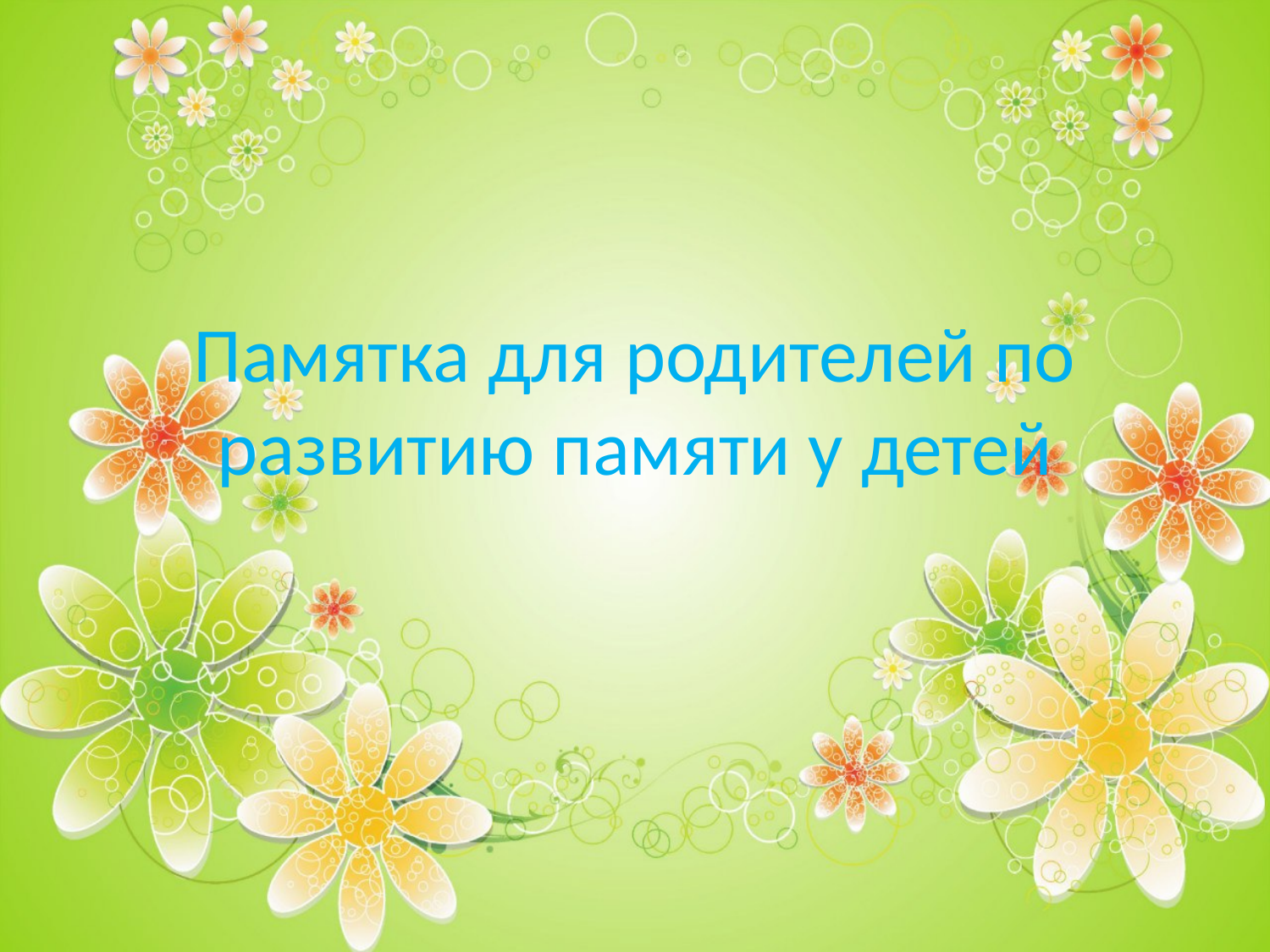

# Памятка для родителей по развитию памяти у детей